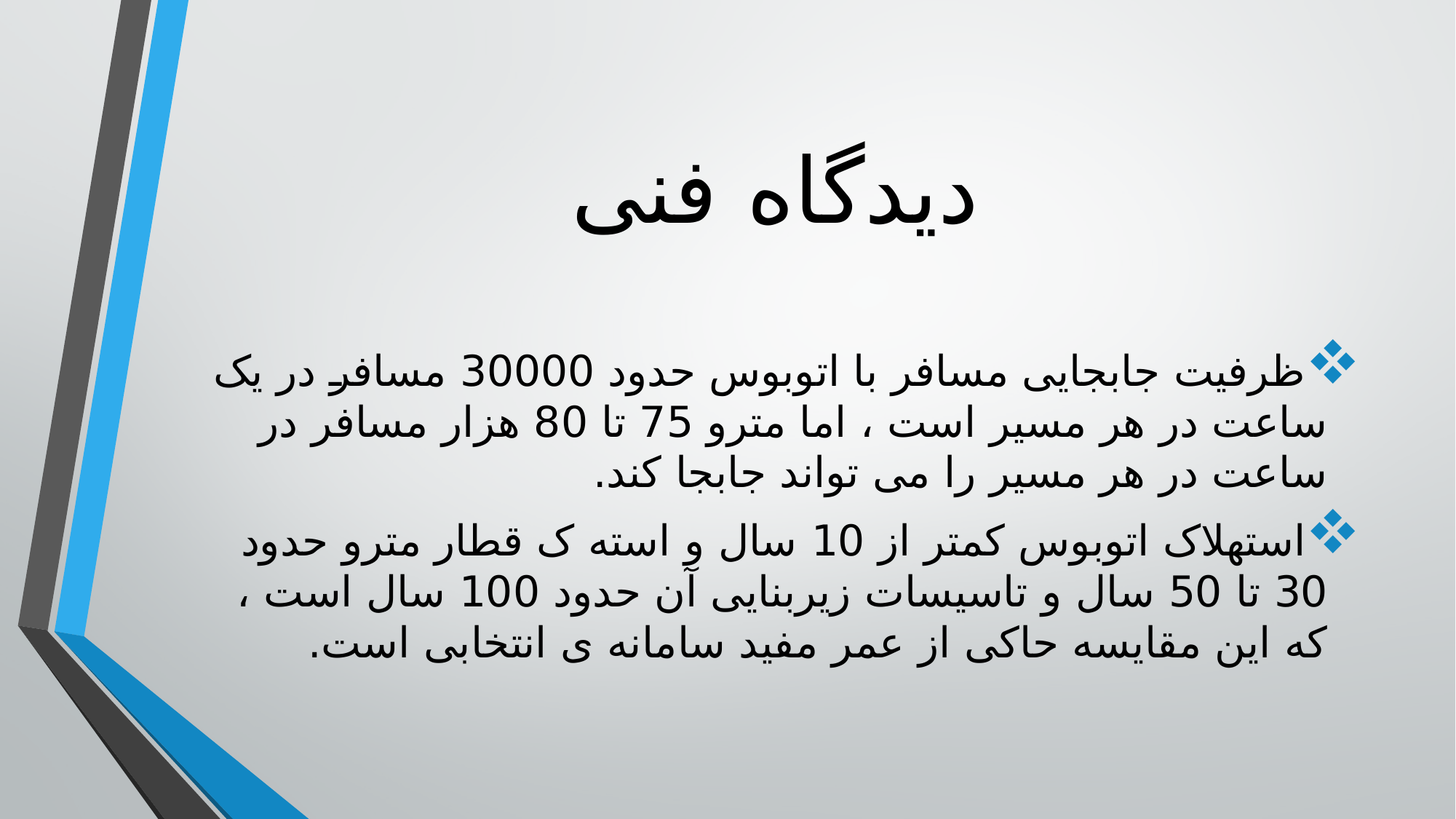

# دیدگاه فنی
ظرفیت جابجایی مسافر با اتوبوس حدود 30000 مسافر در یک ساعت در هر مسیر است ، اما مترو 75 تا 80 هزار مسافر در ساعت در هر مسیر را می تواند جابجا کند.
استهلاک اتوبوس کمتر از 10 سال و استه ک قطار مترو حدود 30 تا 50 سال و تاسیسات زیربنایی آن حدود 100 سال است ، که این مقایسه حاکی از عمر مفید سامانه ی انتخابی است.